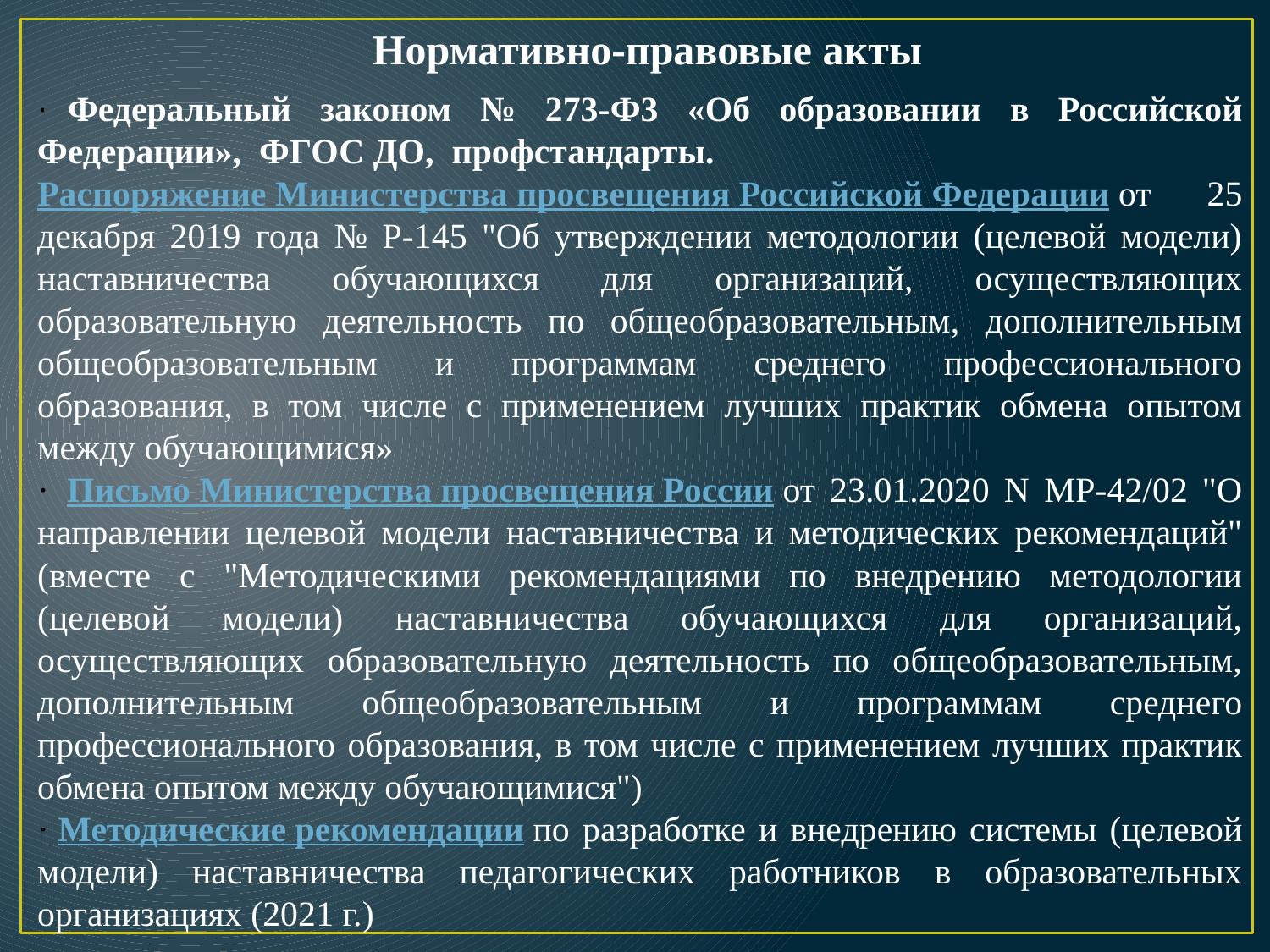

Нормативно-правовые акты
·  Федеральный законом № 273-Ф3 «Об образовании в Российской Федерации»,  ФГОС ДО,  профстандарты.
Распоряжение Министерства просвещения Российской Федерации​ от 25 декабря 2019 года № Р-145 "Об утверждении методологии (целевой модели) наставничества обучающихся для организаций, осуществляющих образовательную деятельность по общеобразовательным, дополнительным общеобразовательным и программам среднего профессионального образования, в том числе с применением лучших практик обмена опытом между обучающимися»
·  Письмо Министерства просвещения России​ от 23.01.2020 N МР-42/02 "О направлении целевой модели наставничества и методических рекомендаций" (вместе с "Методическими рекомендациями по внедрению методологии (целевой модели) наставничества обучающихся для организаций, осуществляющих образовательную деятельность по общеобразовательным, дополнительным общеобразовательным и программам среднего профессионального образования, в том числе с применением лучших практик обмена опытом между обучающимися")
· Методические рекомендации​ по разработке и внедрению системы (целевой модели) наставничества педагогических работников в образовательных организациях (2021 г.)